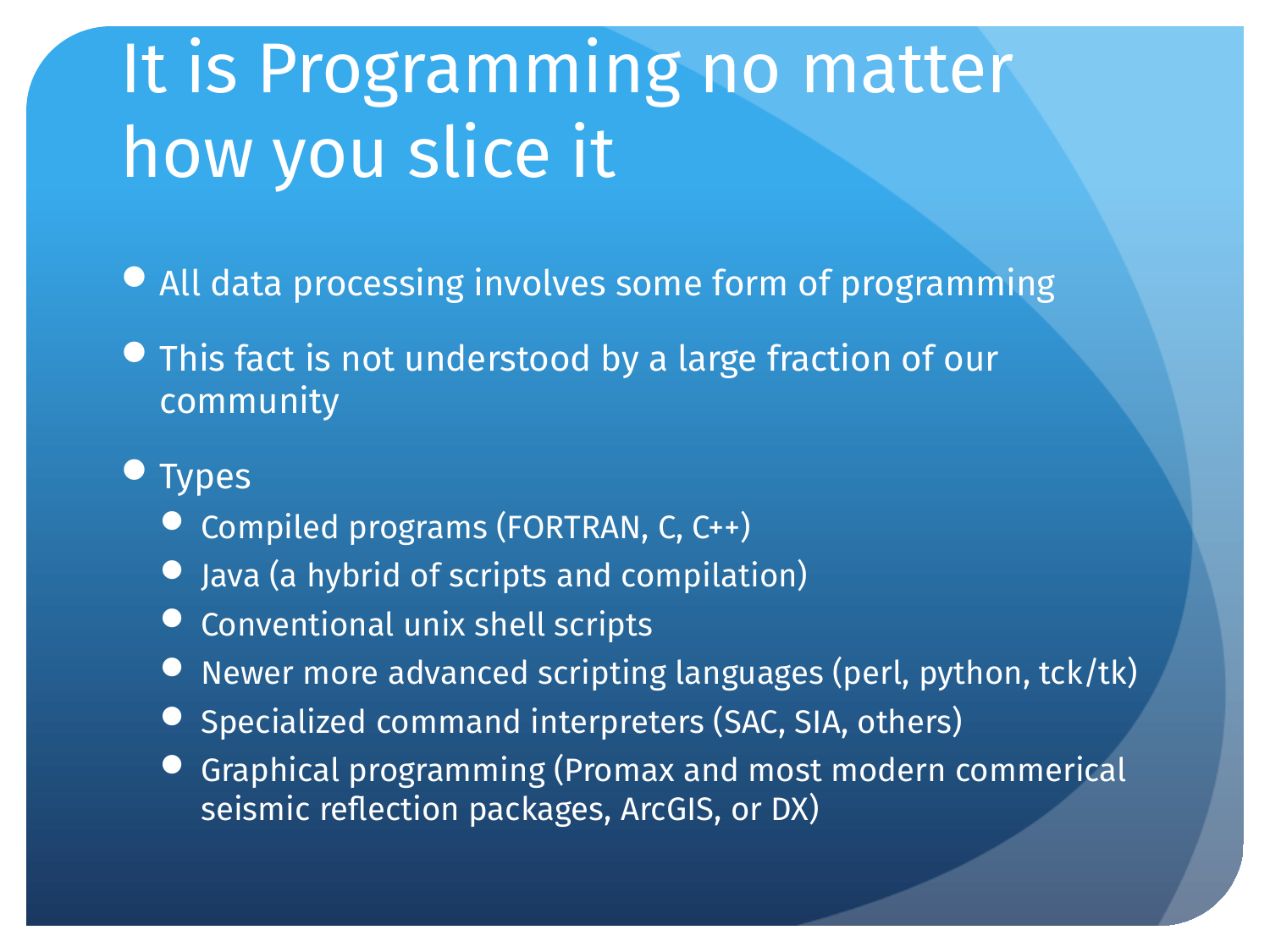

# It is Programming no matter how you slice it
All data processing involves some form of programming
This fact is not understood by a large fraction of our community
Types
Compiled programs (FORTRAN, C, C++)
Java (a hybrid of scripts and compilation)
Conventional unix shell scripts
Newer more advanced scripting languages (perl, python, tck/tk)
Specialized command interpreters (SAC, SIA, others)
Graphical programming (Promax and most modern commerical seismic reflection packages, ArcGIS, or DX)